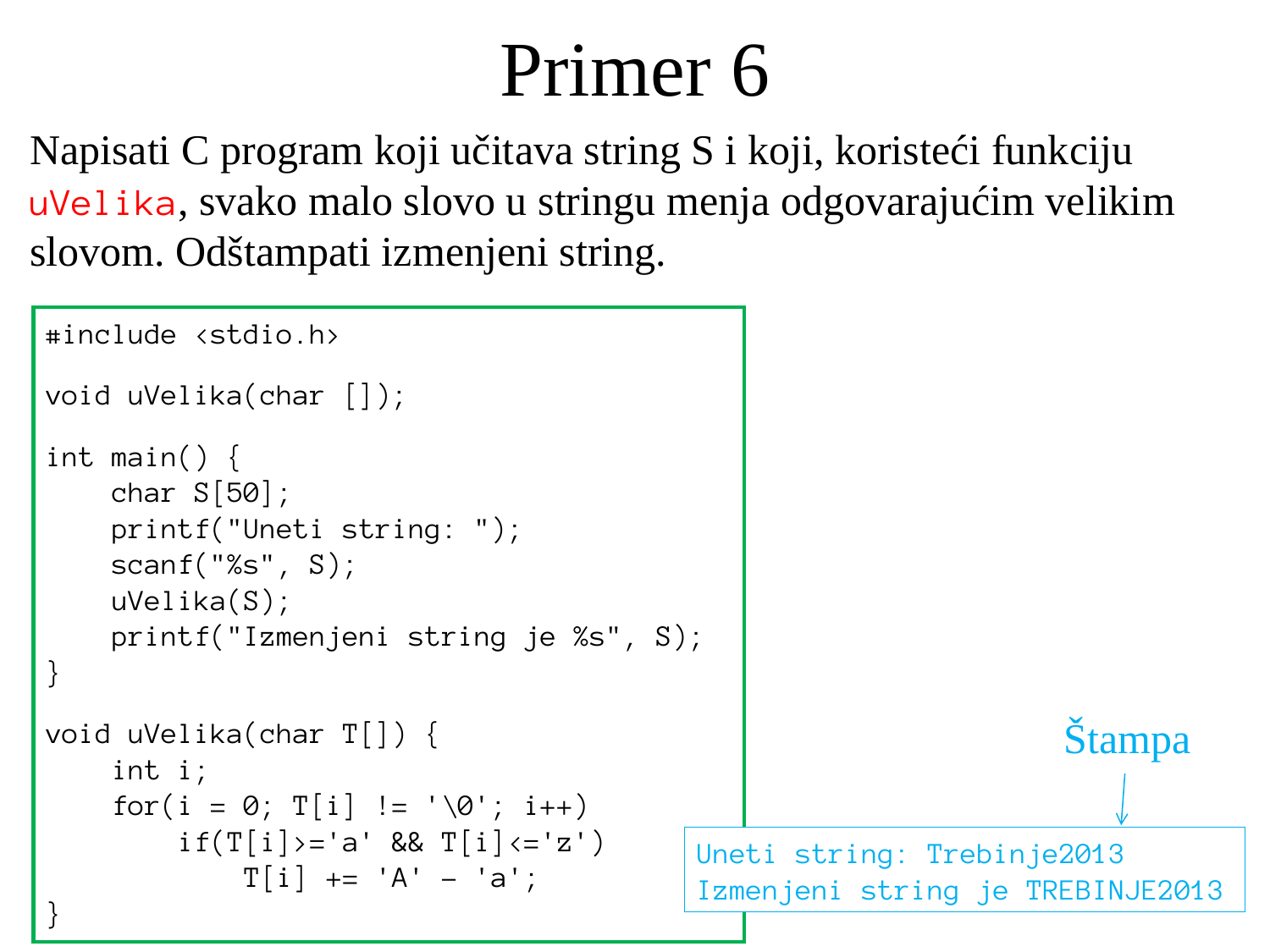

# Primer 6
Napisati C program koji učitava string S i koji, koristeći funkciju uVelika, svako malo slovo u stringu menja odgovarajućim velikim slovom. Odštampati izmenjeni string.
#include <stdio.h>

void uVelika(char []);

int main() {
    char S[50];
    printf("Uneti string: ");
    scanf("%s", S);
    uVelika(S);
    printf("Izmenjeni string je %s", S);
}

void uVelika(char T[]) {
    int i;
    for(i = 0; T[i] != '\0'; i++)
        if(T[i]>='a' && T[i]<='z')
            T[i] += 'A' - 'a';
}
Štampa
Uneti string: Trebinje2013
Izmenjeni string je TREBINJE2013